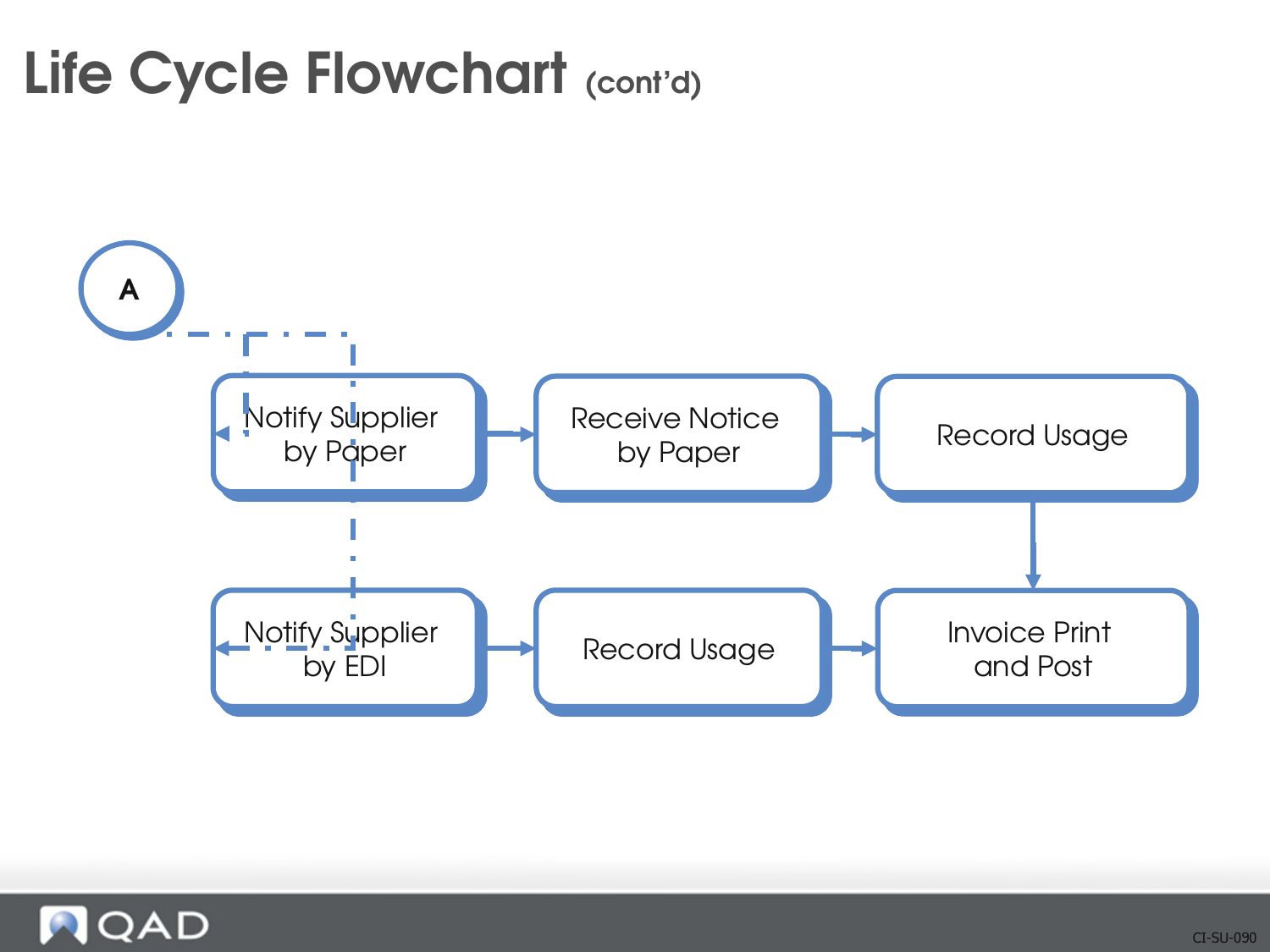

# Life Cycle Flowchart (cont’d)
A
Notify Supplier
by Paper
Receive Notice
by Paper
Record Usage
Notify Supplier
by EDI
Record Usage
Invoice Print
and Post
CI-SU-090